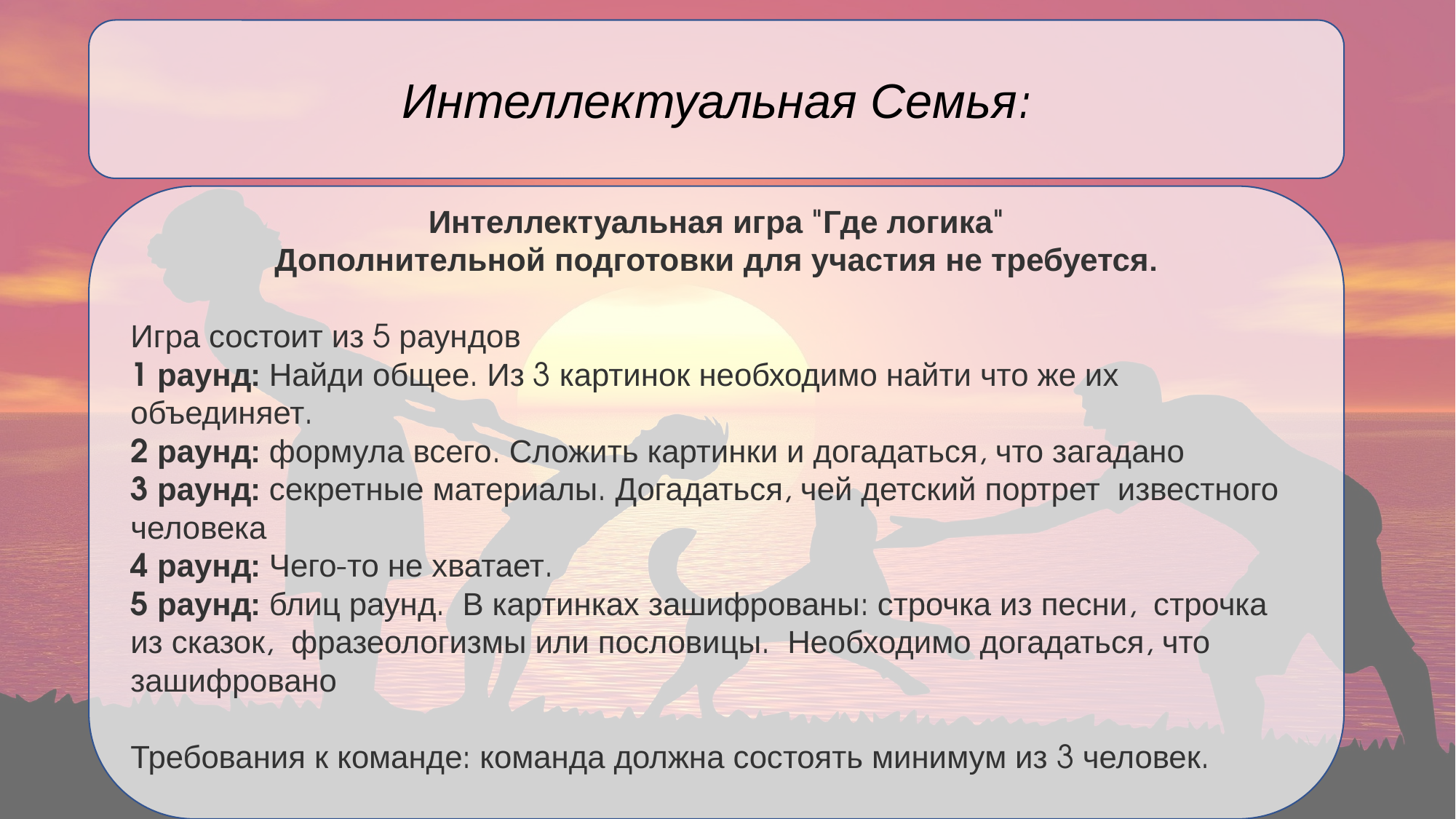

Интеллектуальная Семья:

Интеллектуальная игра "Где логика"
Дополнительной подготовки для участия не требуется.

Игра состоит из 5 раундов
1 раунд: Найди общее. Из 3 картинок необходимо найти что же их объединяет.
2 раунд: формула всего. Сложить картинки и догадаться, что загадано
3 раунд: секретные материалы. Догадаться, чей детский портрет  известного человека
4 раунд: Чего-то не хватает. 
5 раунд: блиц раунд.  В картинках зашифрованы: строчка из песни,  строчка из сказок,  фразеологизмы или пословицы.  Необходимо догадаться, что зашифровано
Требования к команде: команда должна состоять минимум из 3 человек.